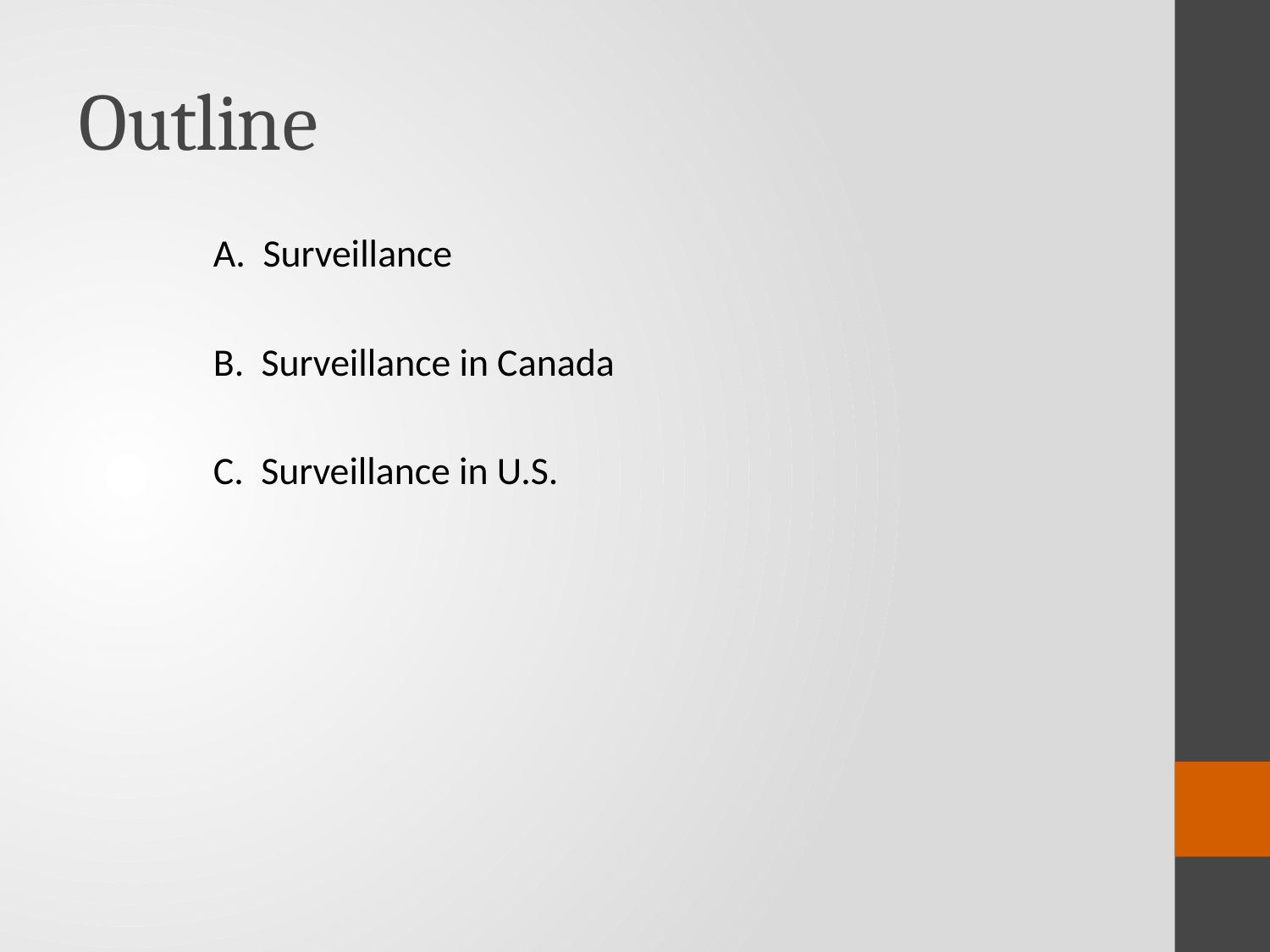

# Outline
	A.  Surveillance

	B.  Surveillance in Canada

	C.  Surveillance in U.S.